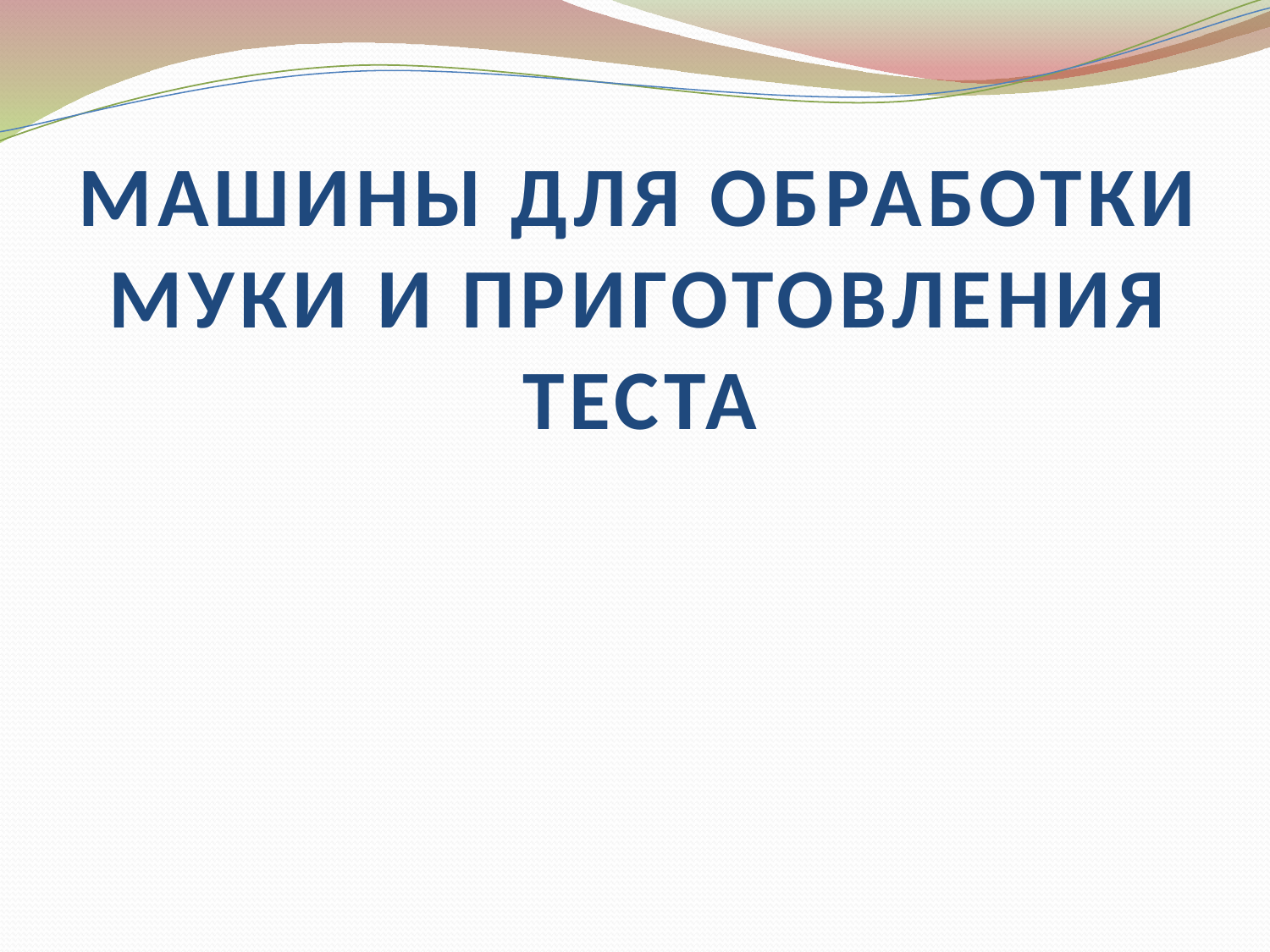

# МАШИНЫ ДЛЯ ОБРАБОТКИ МУКИ И ПРИГОТОВЛЕНИЯ ТЕСТА